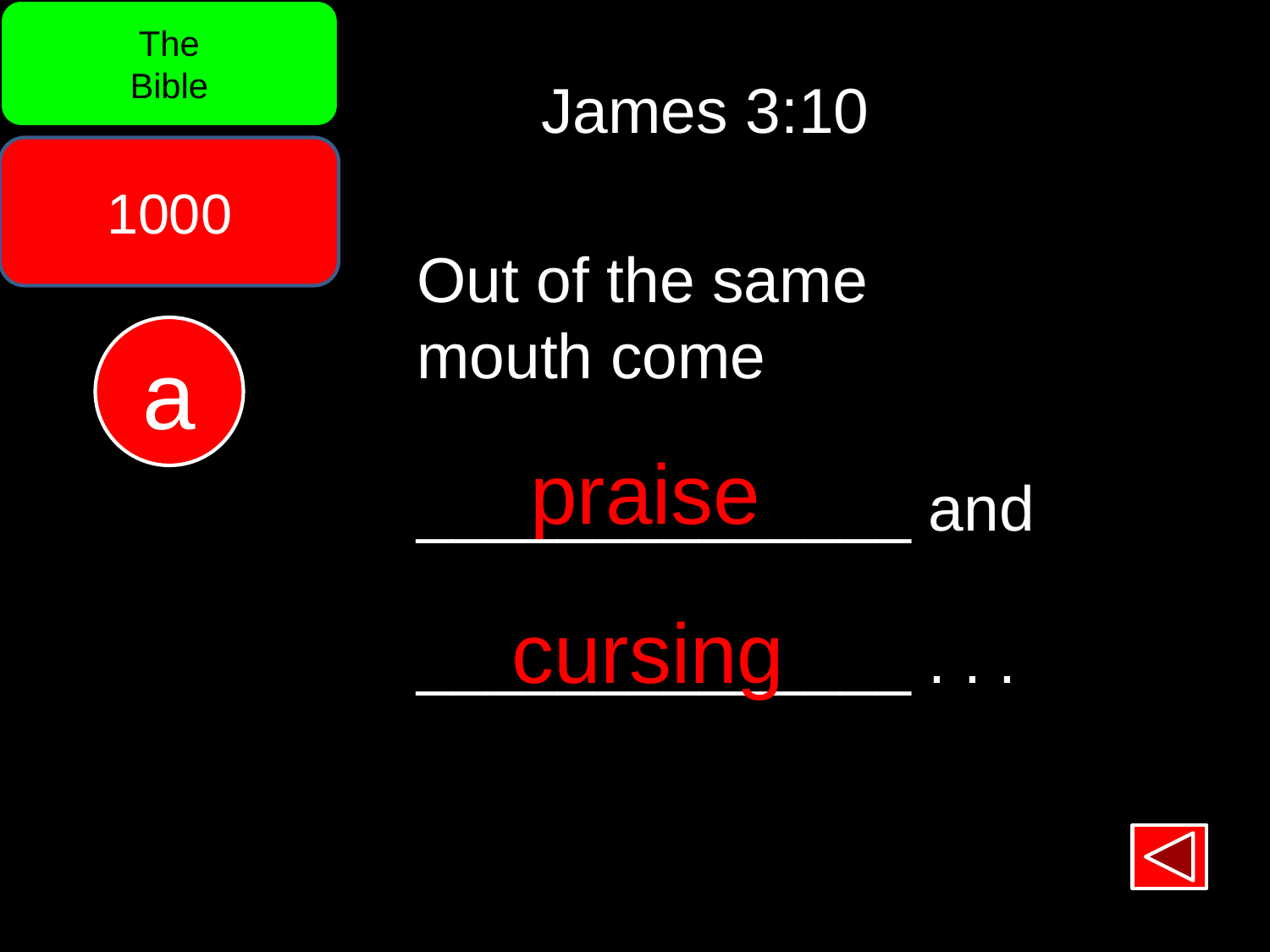

The
Bible
James 3:10
1000
Out of the same
mouth come

______________ and

______________ . . .
a
praise
cursing